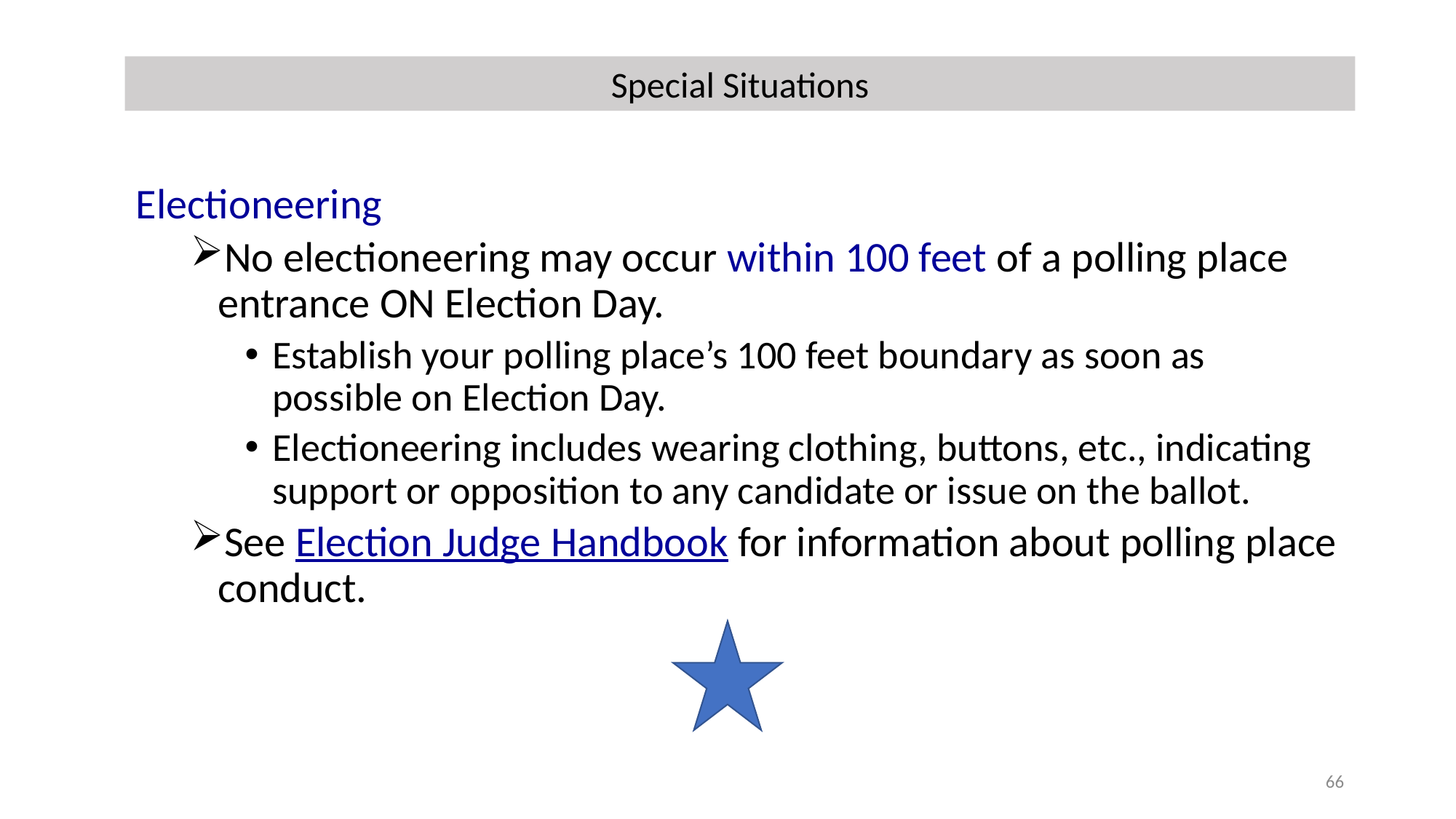

Special Situations
Electioneering
No electioneering may occur within 100 feet of a polling place entrance ON Election Day.
Establish your polling place’s 100 feet boundary as soon as possible on Election Day.
Electioneering includes wearing clothing, buttons, etc., indicating support or opposition to any candidate or issue on the ballot.
See Election Judge Handbook for information about polling place conduct.

66